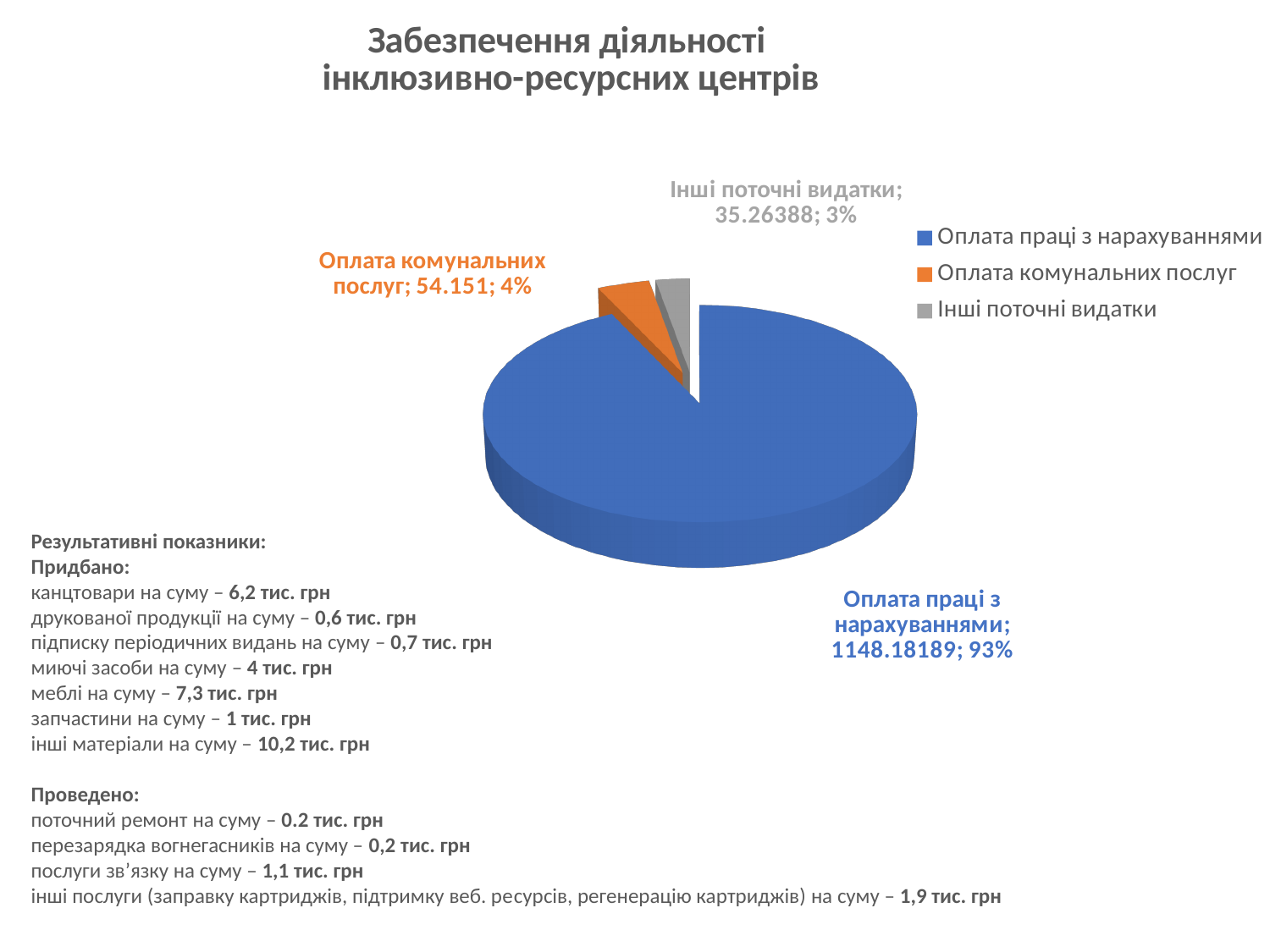

[unsupported chart]

Результативні показники:
Придбано:
канцтовари на суму – 6,2 тис. грн
друкованої продукції на суму – 0,6 тис. грн
підписку періодичних видань на суму – 0,7 тис. грн
миючі засоби на суму – 4 тис. грн
меблі на суму – 7,3 тис. грн
запчастини на суму – 1 тис. грн
інші матеріали на суму – 10,2 тис. грн

Проведено:
поточний ремонт на суму – 0.2 тис. грн
перезарядка вогнегасників на суму – 0,2 тис. грн
послуги зв’язку на суму – 1,1 тис. грн
інші послуги (заправку картриджів, підтримку веб. реcурсів, регенерацію картриджів) на суму – 1,9 тис. грн